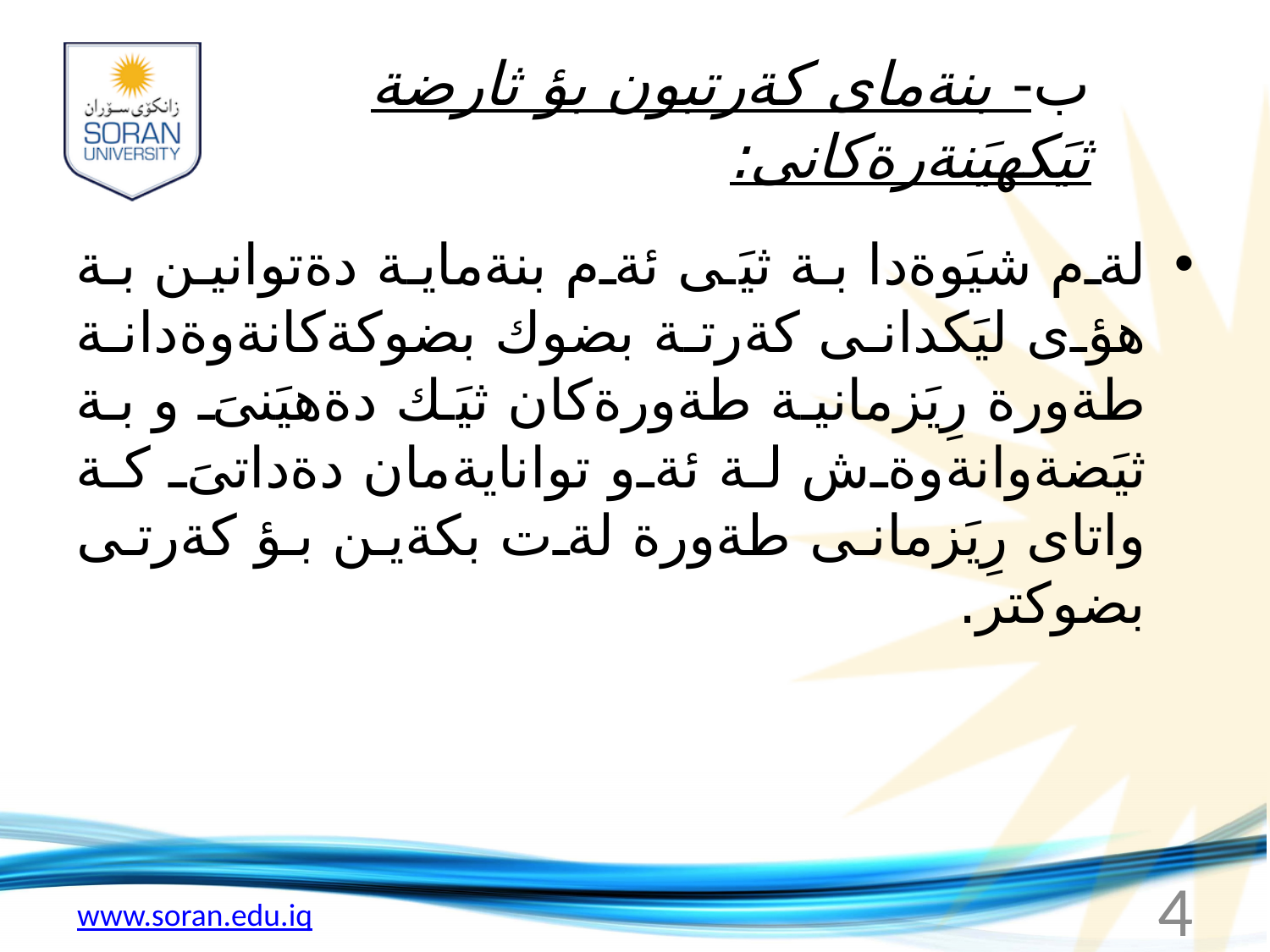

# ب- بنةماى كةرتبون بؤ ثارضة ثيَكهيَنةرةكانى:
لةم شيَوةدا بة ثيَى ئةم بنةماية دةتوانين بة هؤى ليَكدانى كةرتة بضوك بضوكةكانةوةدانة طةورة رِيَزمانية طةورةكان ثيَك دةهيَنىَ و بة ثيَضةوانةوةش لة ئةو توانايةمان دةداتىَ كة واتاى رِيَزمانى طةورة لةت بكةين بؤ كةرتى بضوكتر.
4